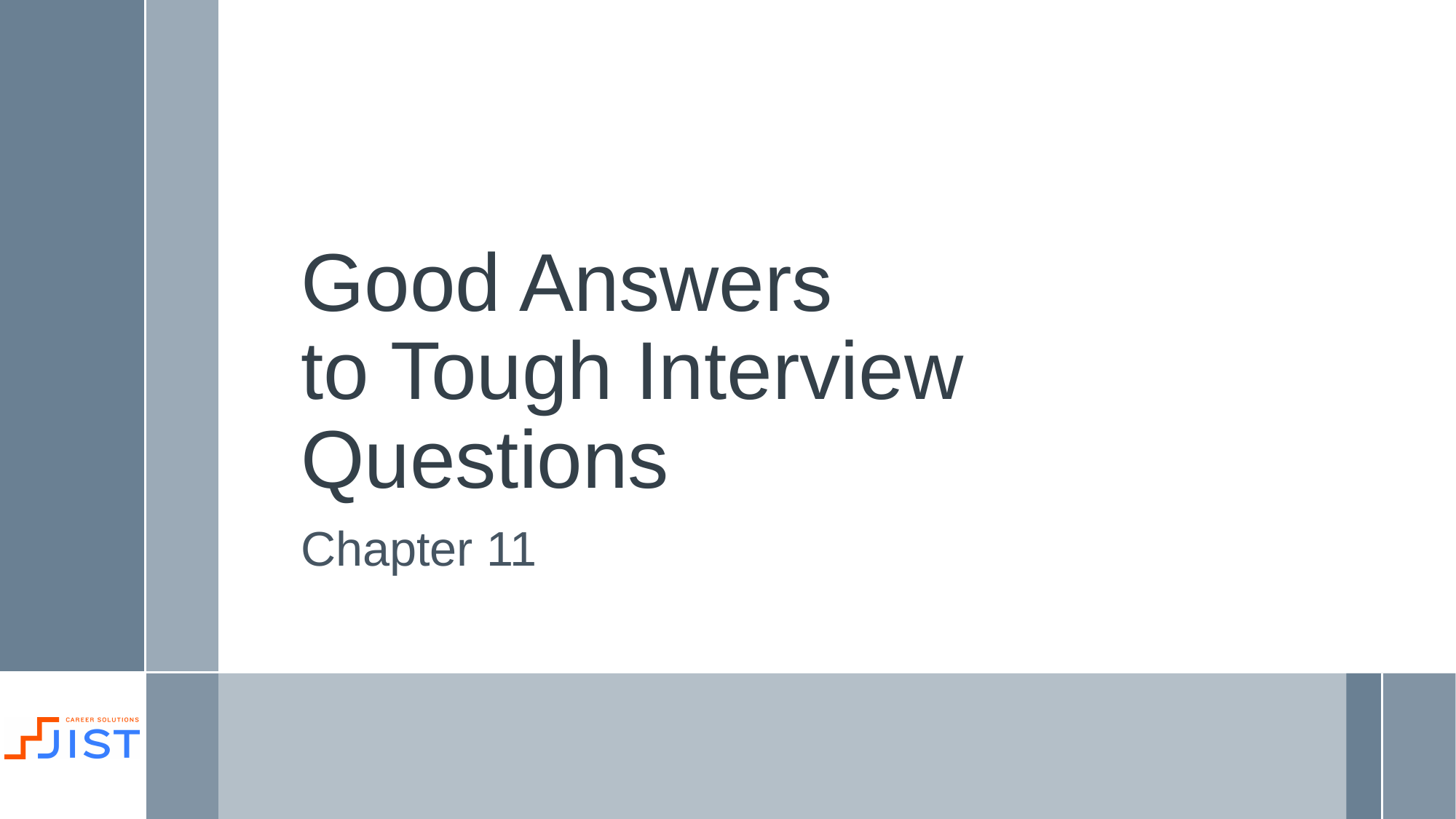

# Good Answers to Tough Interview Questions
Chapter 11